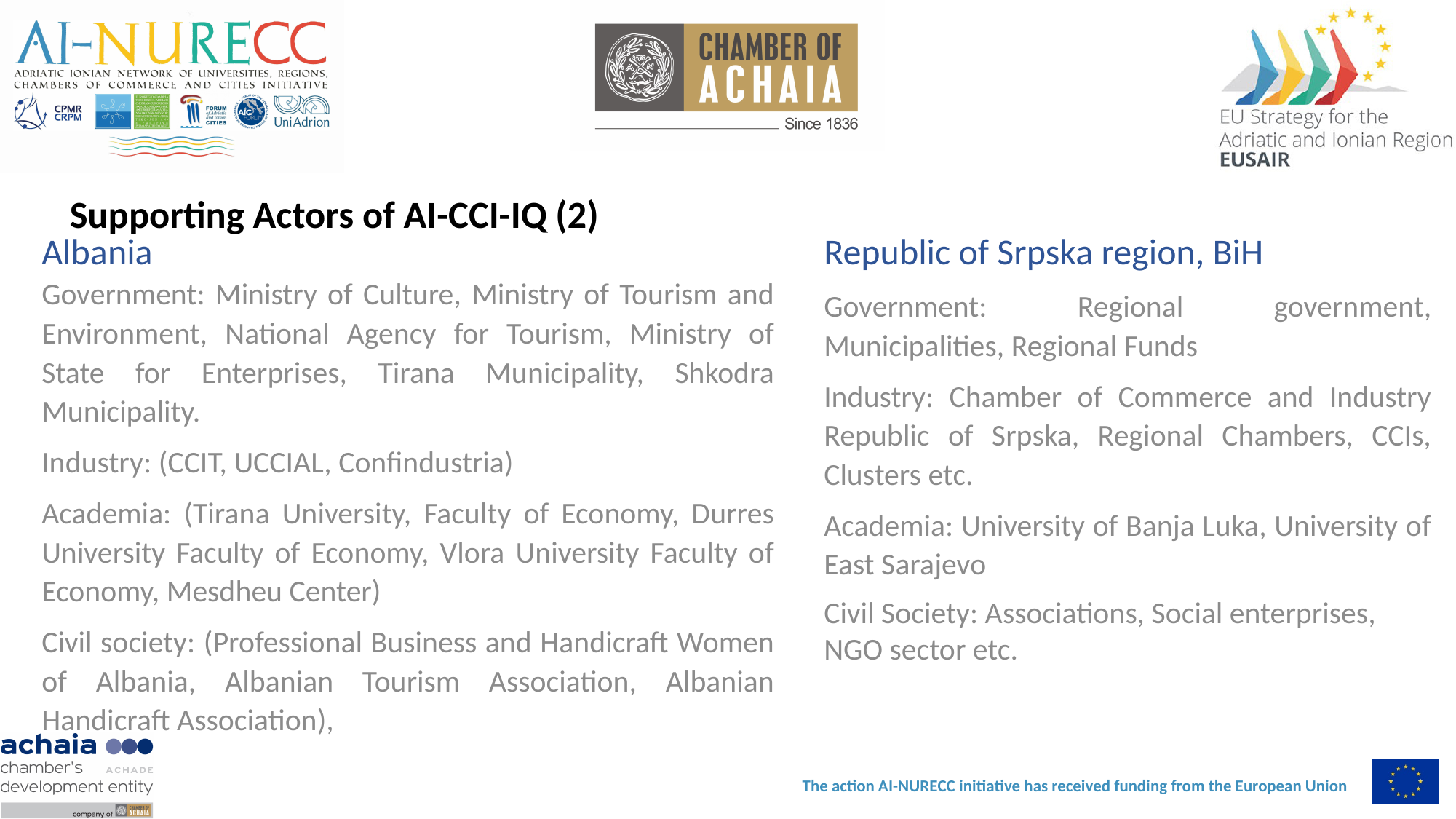

# Supporting Actors of AI-CCI-IQ (2)
Albania
Government: Ministry of Culture, Ministry of Tourism and Environment, National Agency for Tourism, Ministry of State for Enterprises, Tirana Municipality, Shkodra Municipality.
Industry: (CCIT, UCCIAL, Confindustria)
Academia: (Tirana University, Faculty of Economy, Durres University Faculty of Economy, Vlora University Faculty of Economy, Mesdheu Center)
Civil society: (Professional Business and Handicraft Women of Albania, Albanian Tourism Association, Albanian Handicraft Association),
Republic of Srpska region, BiH
Government: Regional government, Municipalities, Regional Funds
Industry: Chamber of Commerce and Industry Republic of Srpska, Regional Chambers, CCIs, Clusters etc.
Academia: University of Banja Luka, University of East Sarajevo
Civil Society: Associations, Social enterprises, NGO sector etc.